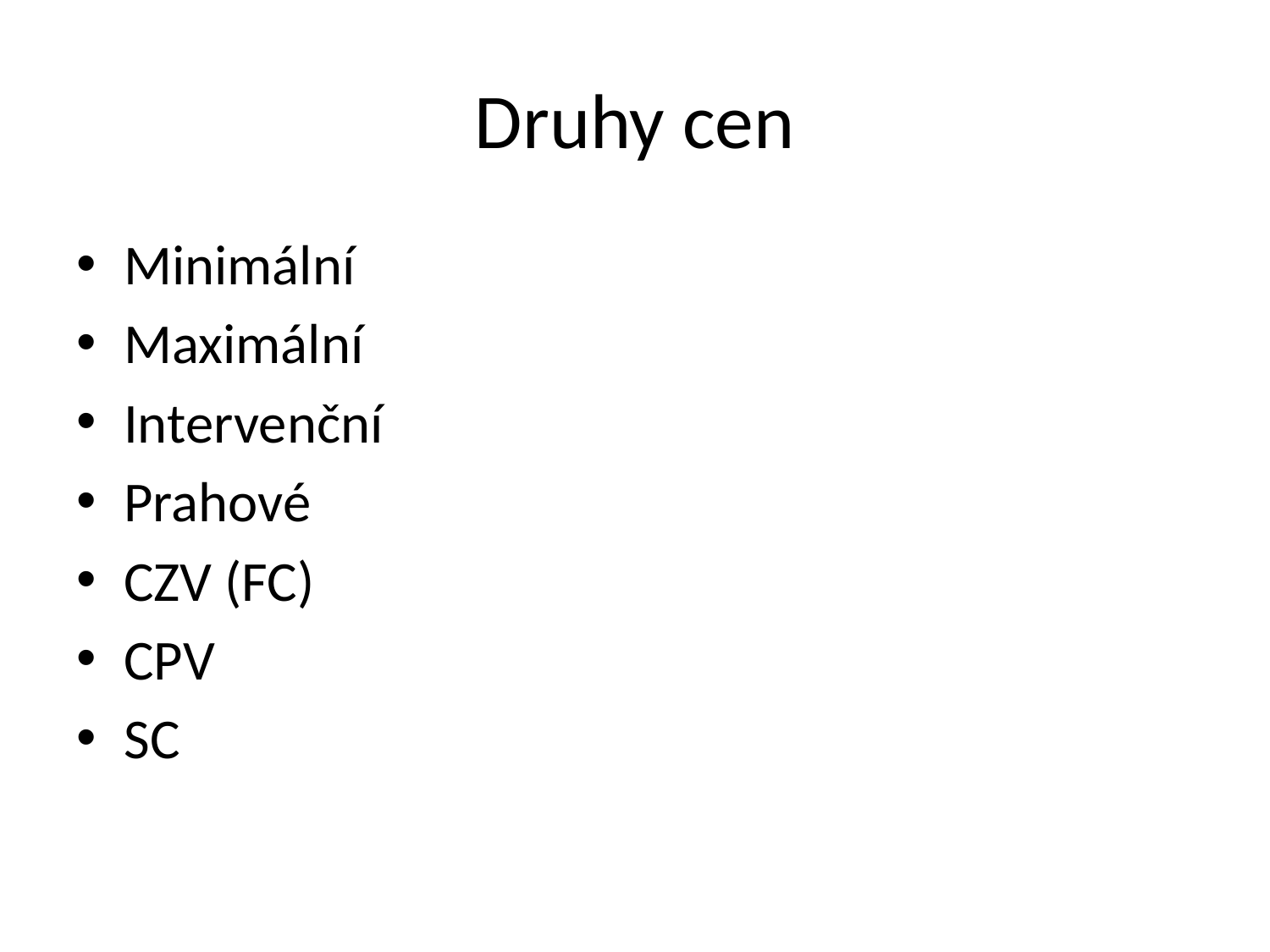

# Druhy cen
Minimální
Maximální
Intervenční
Prahové
CZV (FC)
CPV
SC